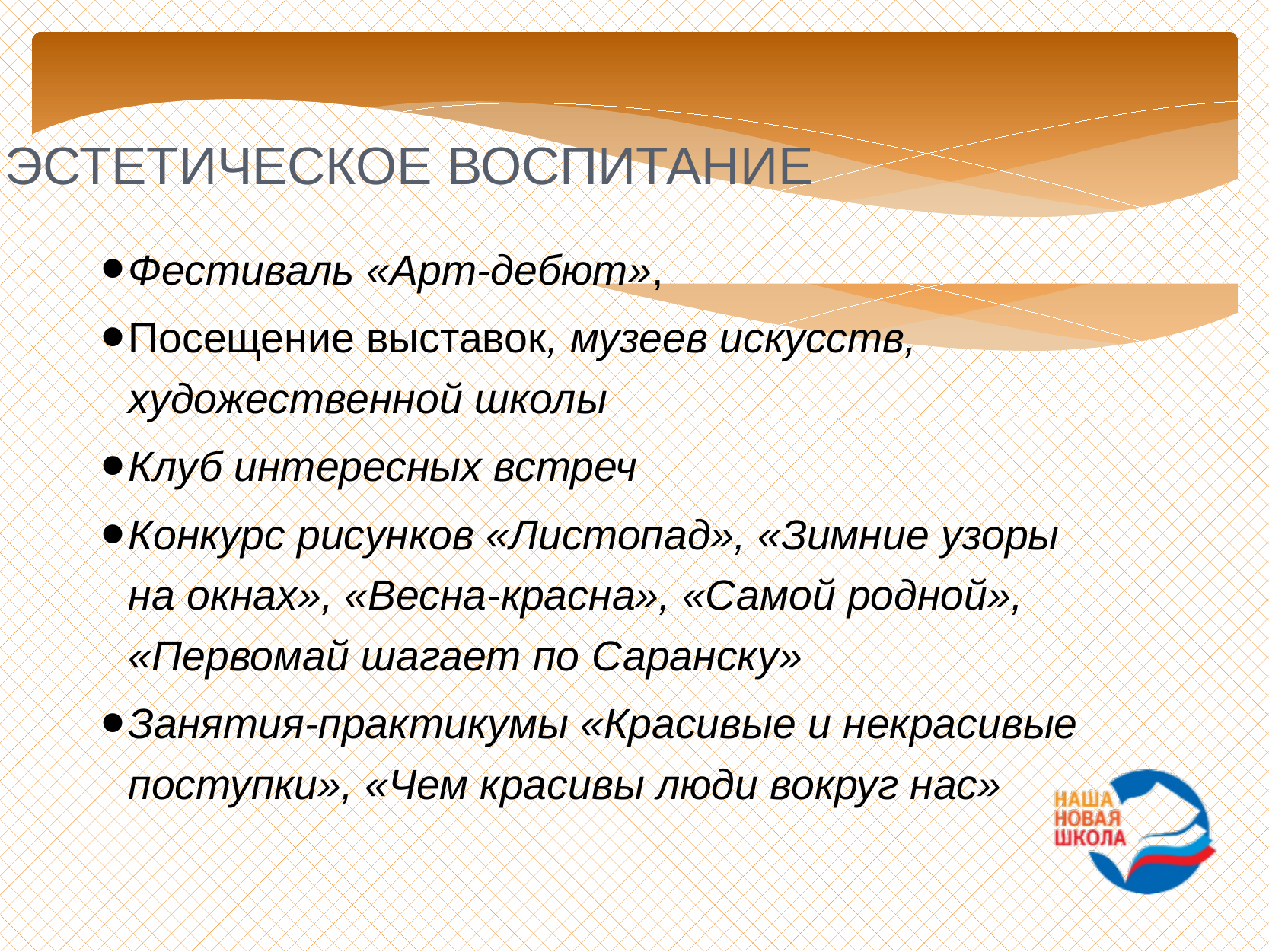

ЭСТЕТИЧЕСКОЕ ВОСПИТАНИЕ
Фестиваль «Арт-дебют»,
Посещение выставок, музеев искусств, художественной школы
Клуб интересных встреч
Конкурс рисунков «Листопад», «Зимние узоры на окнах», «Весна-красна», «Самой родной», «Первомай шагает по Саранску»
Занятия-практикумы «Красивые и некрасивые поступки», «Чем красивы люди вокруг нас»